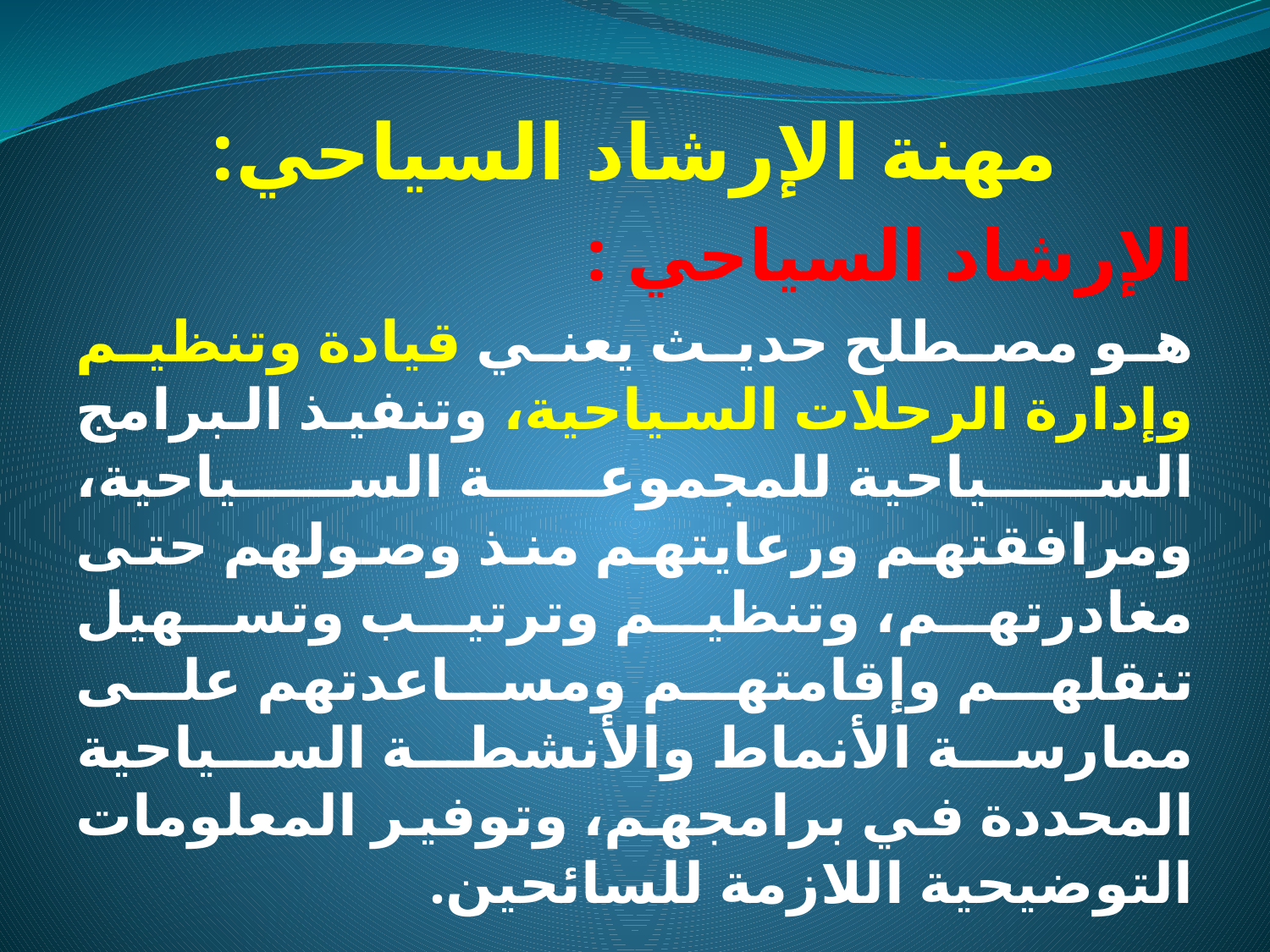

مهنة الإرشاد السياحي:
الإرشاد السياحي :
هو مصطلح حديث يعني قيادة وتنظيم وإدارة الرحلات السياحية، وتنفيذ البرامج السياحية للمجموعة السياحية، ومرافقتهم ورعايتهم منذ وصولهم حتى مغادرتهم، وتنظيم وترتيب وتسهيل تنقلهم وإقامتهم ومساعدتهم على ممارسة الأنماط والأنشطة السياحية المحددة في برامجهم، وتوفير المعلومات التوضيحية اللازمة للسائحين.